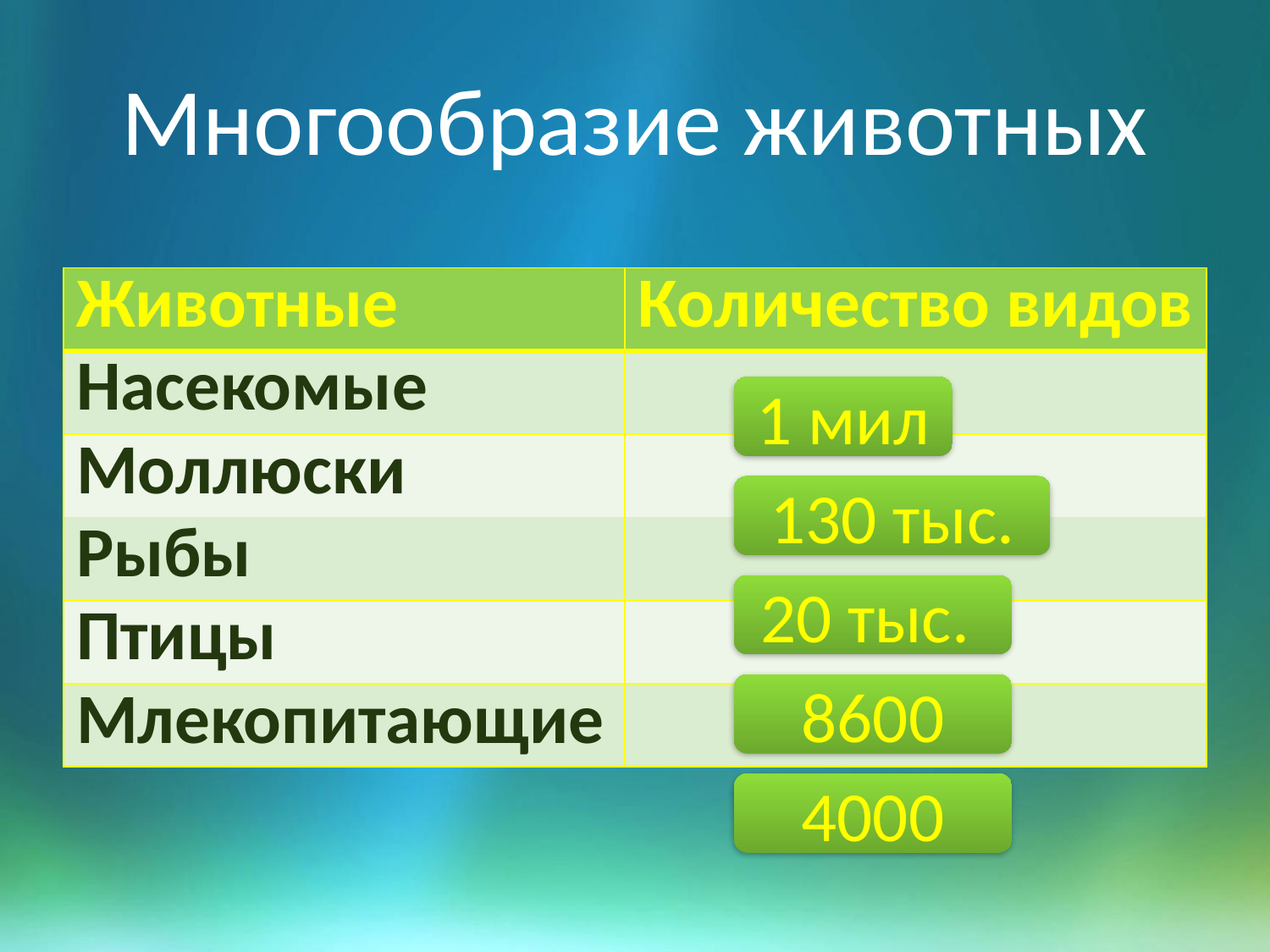

# Многообразие животных
| Животные | Количество видов |
| --- | --- |
| Насекомые |  |
| Моллюски |  |
| Рыбы |  |
| Птицы |  |
| Млекопитающие |  |
1 мил
130 тыс.
20 тыс.
8600
4000